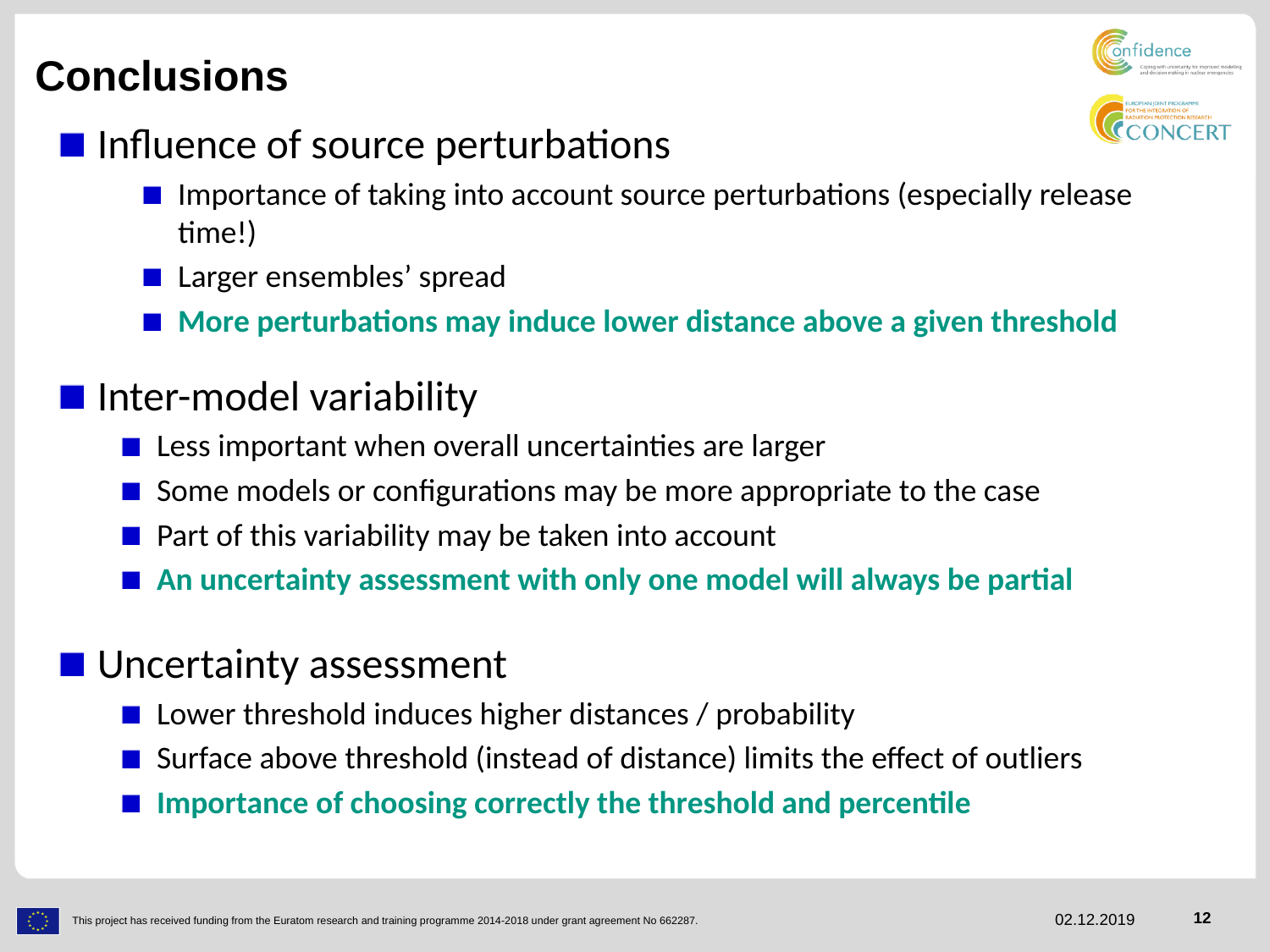

# Conclusions
Influence of source perturbations
Importance of taking into account source perturbations (especially release time!)
Larger ensembles’ spread
More perturbations may induce lower distance above a given threshold

Inter-model variability
Less important when overall uncertainties are larger
Some models or configurations may be more appropriate to the case
Part of this variability may be taken into account
An uncertainty assessment with only one model will always be partial
Uncertainty assessment
Lower threshold induces higher distances / probability
Surface above threshold (instead of distance) limits the effect of outliers
Importance of choosing correctly the threshold and percentile